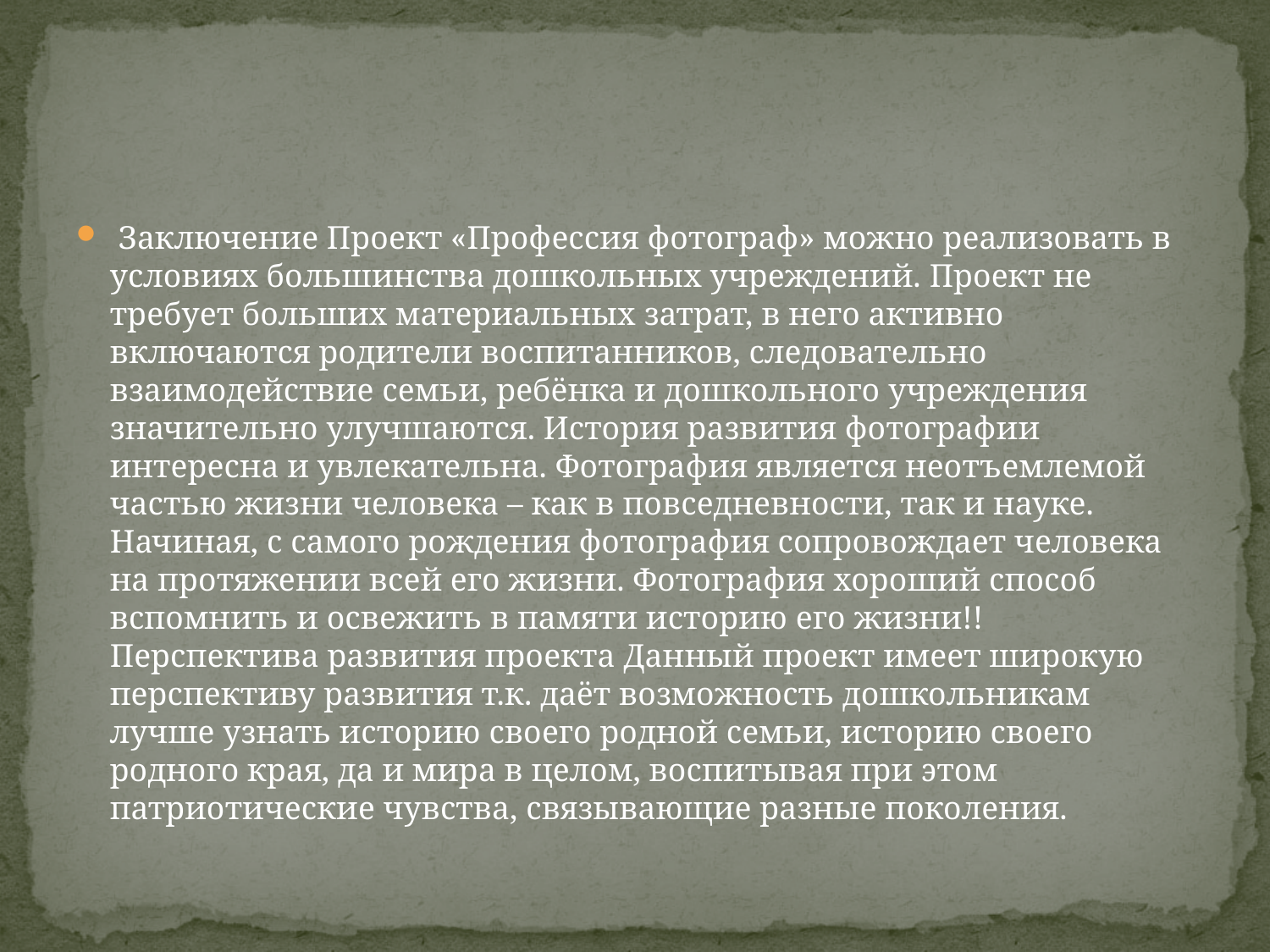

#
 Заключение Проект «Профессия фотограф» можно реализовать в условиях большинства дошкольных учреждений. Проект не требует больших материальных затрат, в него активно включаются родители воспитанников, следовательно взаимодействие семьи, ребёнка и дошкольного учреждения значительно улучшаются. История развития фотографии интересна и увлекательна. Фотография является неотъемлемой частью жизни человека – как в повседневности, так и науке. Начиная, с самого рождения фотография сопровождает человека на протяжении всей его жизни. Фотография хороший способ вспомнить и освежить в памяти историю его жизни!! Перспектива развития проекта Данный проект имеет широкую перспективу развития т.к. даёт возможность дошкольникам лучше узнать историю своего родной семьи, историю своего родного края, да и мира в целом, воспитывая при этом патриотические чувства, связывающие разные поколения.